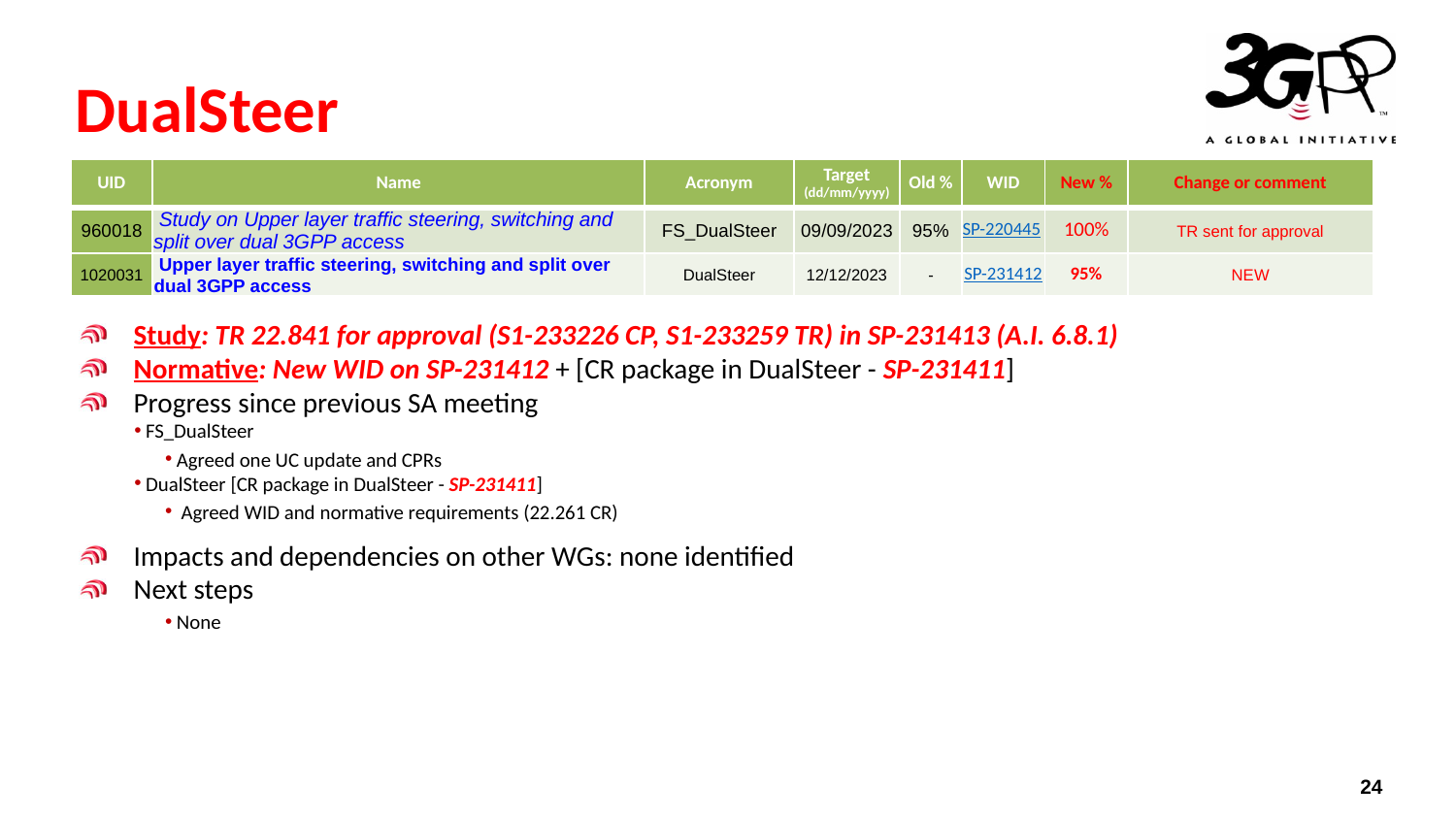

# DualSteer
| UID | Name | Acronym | Target (dd/mm/yyyy) | Old % | WID | New % | Change or comment |
| --- | --- | --- | --- | --- | --- | --- | --- |
| 960018 | Study on Upper layer traffic steering, switching and split over dual 3GPP access | FS\_DualSteer | 09/09/2023 | 95% | SP-220445 | 100% | TR sent for approval |
| 1020031 | Upper layer traffic steering, switching and split over dual 3GPP access | DualSteer | 12/12/2023 | - | SP-231412 | 95% | NEW |
Study: TR 22.841 for approval (S1-233226 CP, S1-233259 TR) in SP-231413 (A.I. 6.8.1)
Normative: New WID on SP-231412 + [CR package in DualSteer - SP-231411]
Progress since previous SA meeting
 FS_DualSteer
 Agreed one UC update and CPRs
 DualSteer [CR package in DualSteer - SP-231411]
  Agreed WID and normative requirements (22.261 CR)

Impacts and dependencies on other WGs: none identified
Next steps
 None